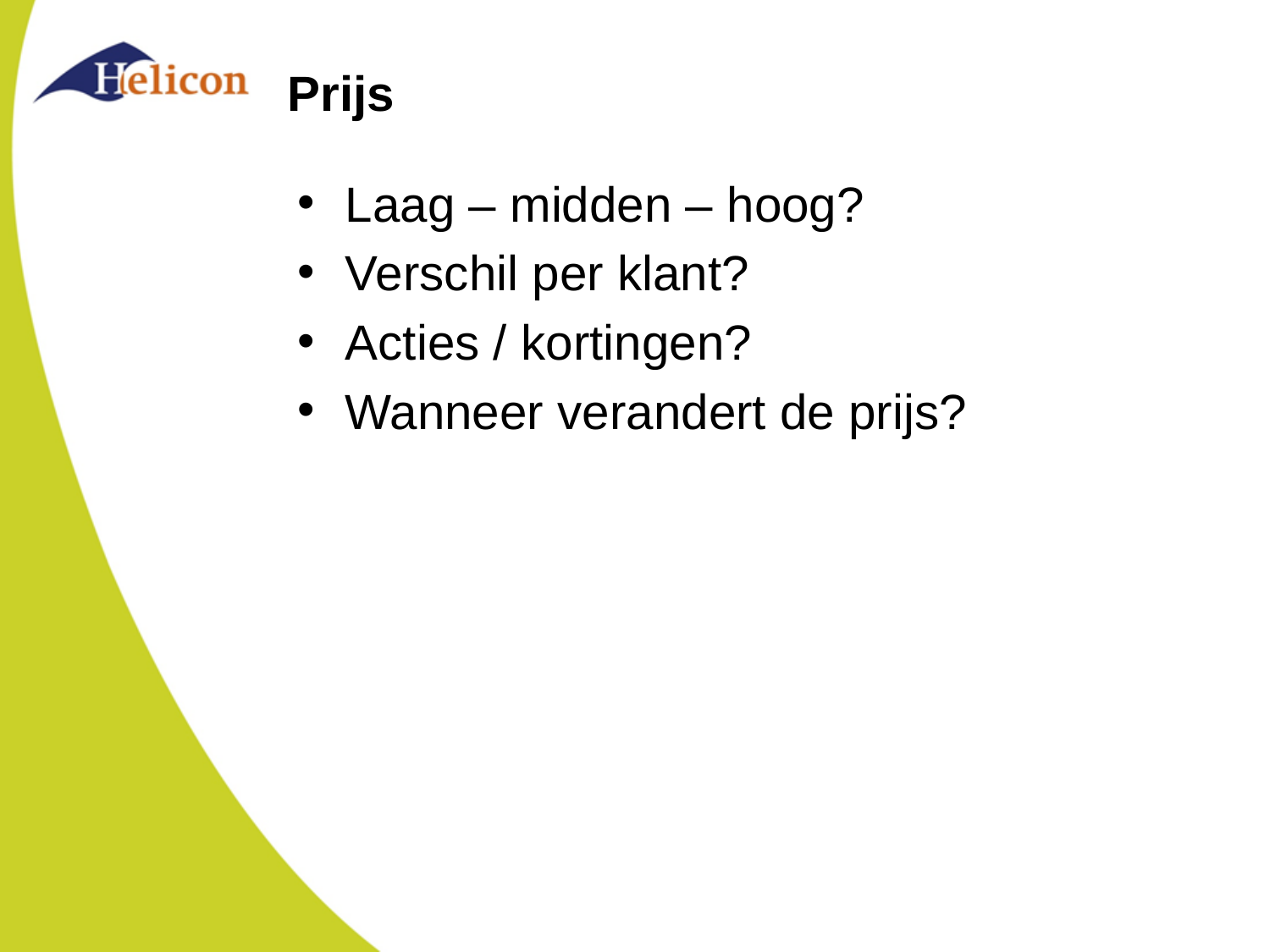

# Prijs
Laag – midden – hoog?
Verschil per klant?
Acties / kortingen?
Wanneer verandert de prijs?